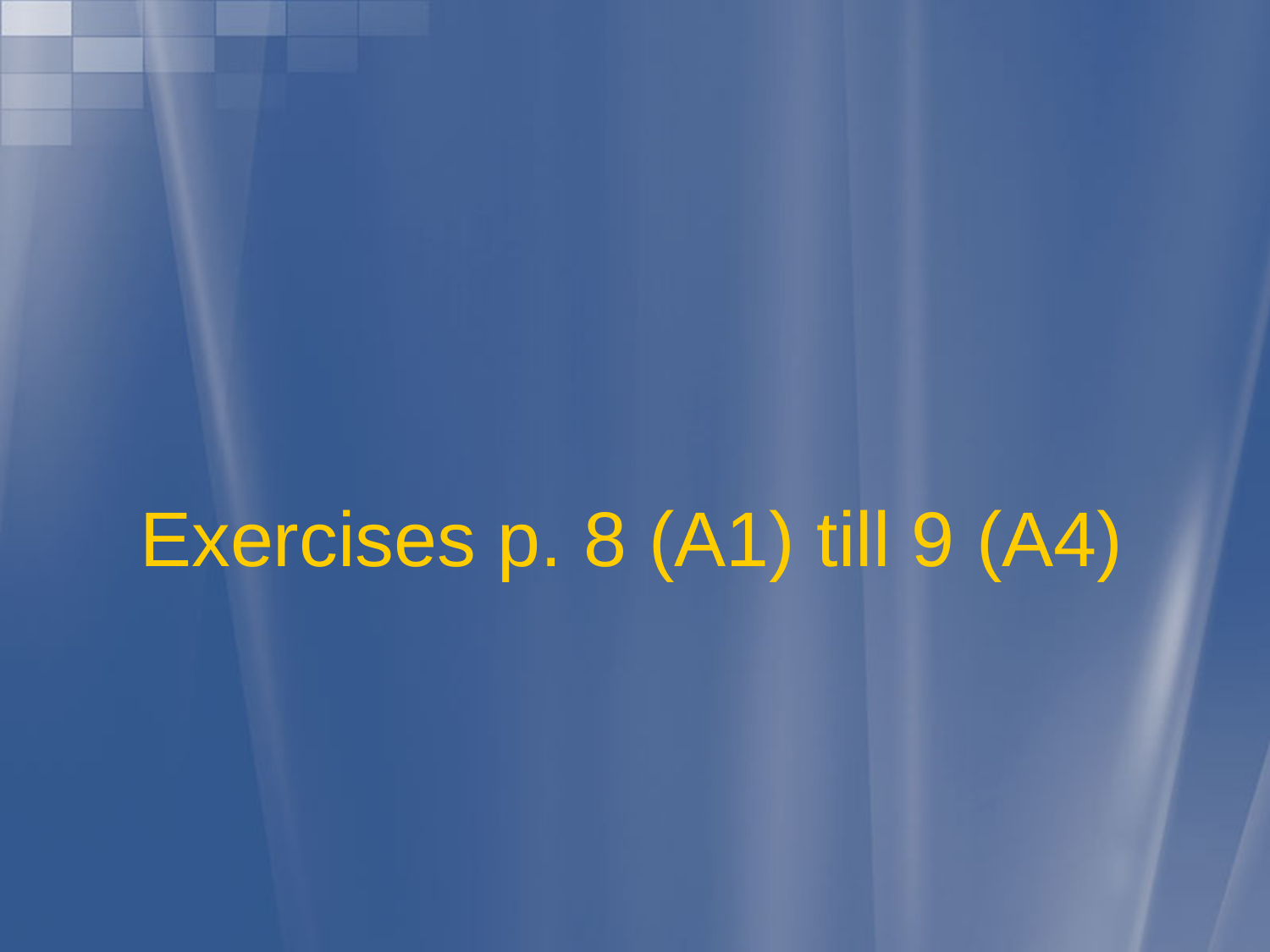

# Exercises p. 8 (A1) till 9 (A4)